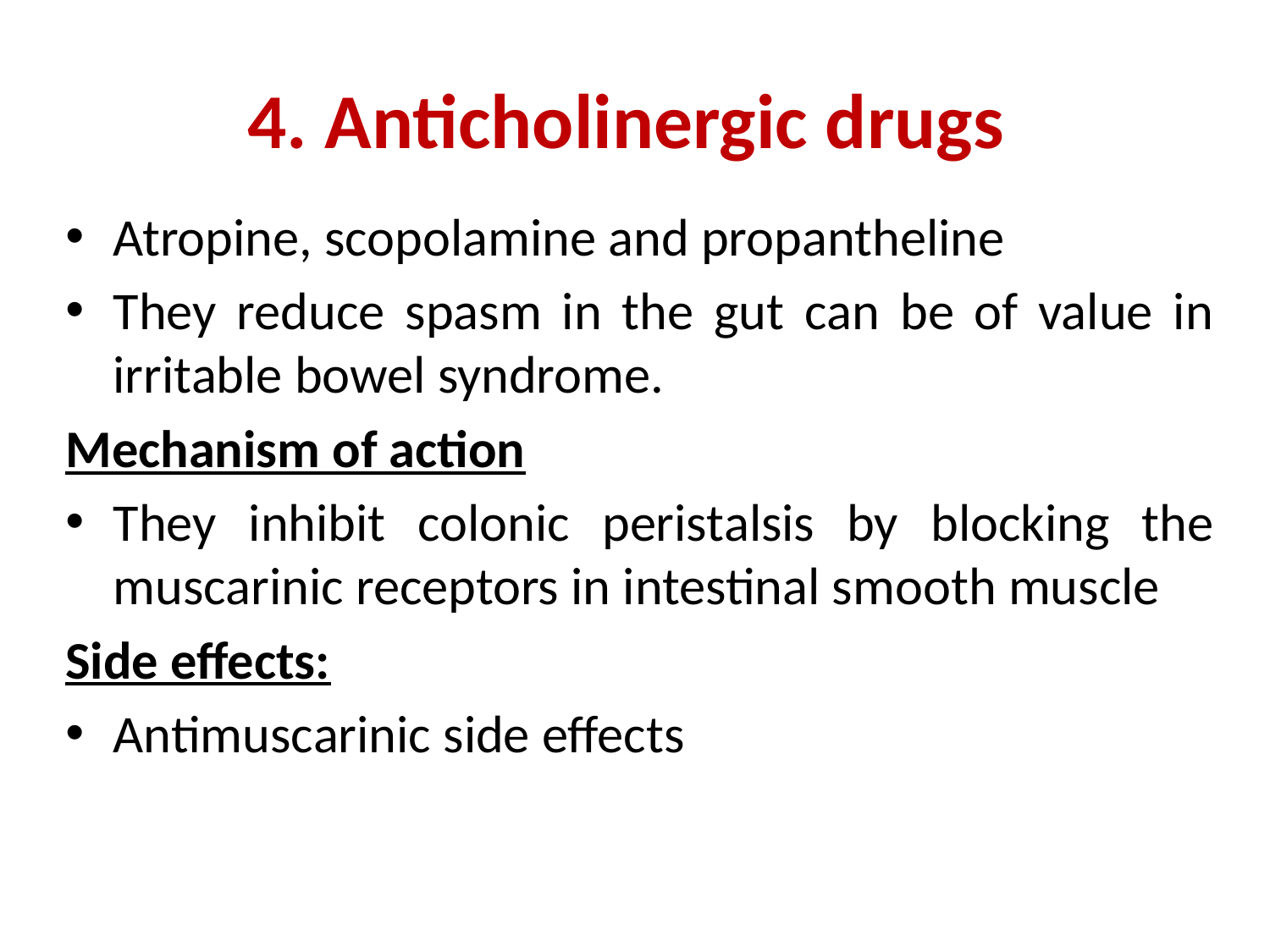

# 4. Anticholinergic drugs
Atropine, scopolamine and propantheline
They reduce spasm in the gut can be of value in irritable bowel syndrome.
Mechanism of action
They inhibit colonic peristalsis by blocking the muscarinic receptors in intestinal smooth muscle
Side effects:
Antimuscarinic side effects